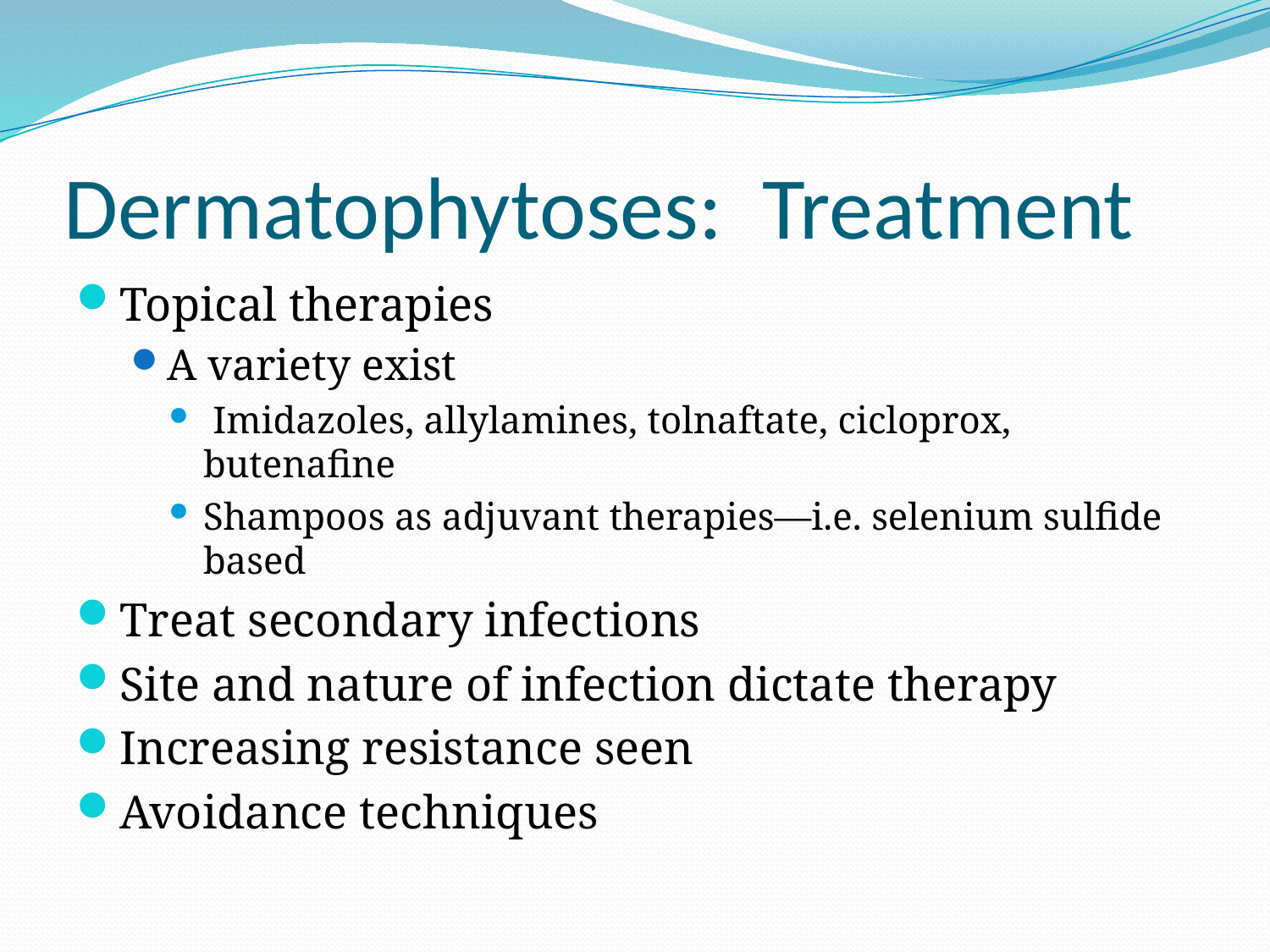

# Dermatophytoses:  Treatment
Topical therapies
A variety exist
 Imidazoles, allylamines, tolnaftate, cicloprox, butenafine
Shampoos as adjuvant therapies—i.e. selenium sulfide based
Treat secondary infections
Site and nature of infection dictate therapy
Increasing resistance seen
Avoidance techniques